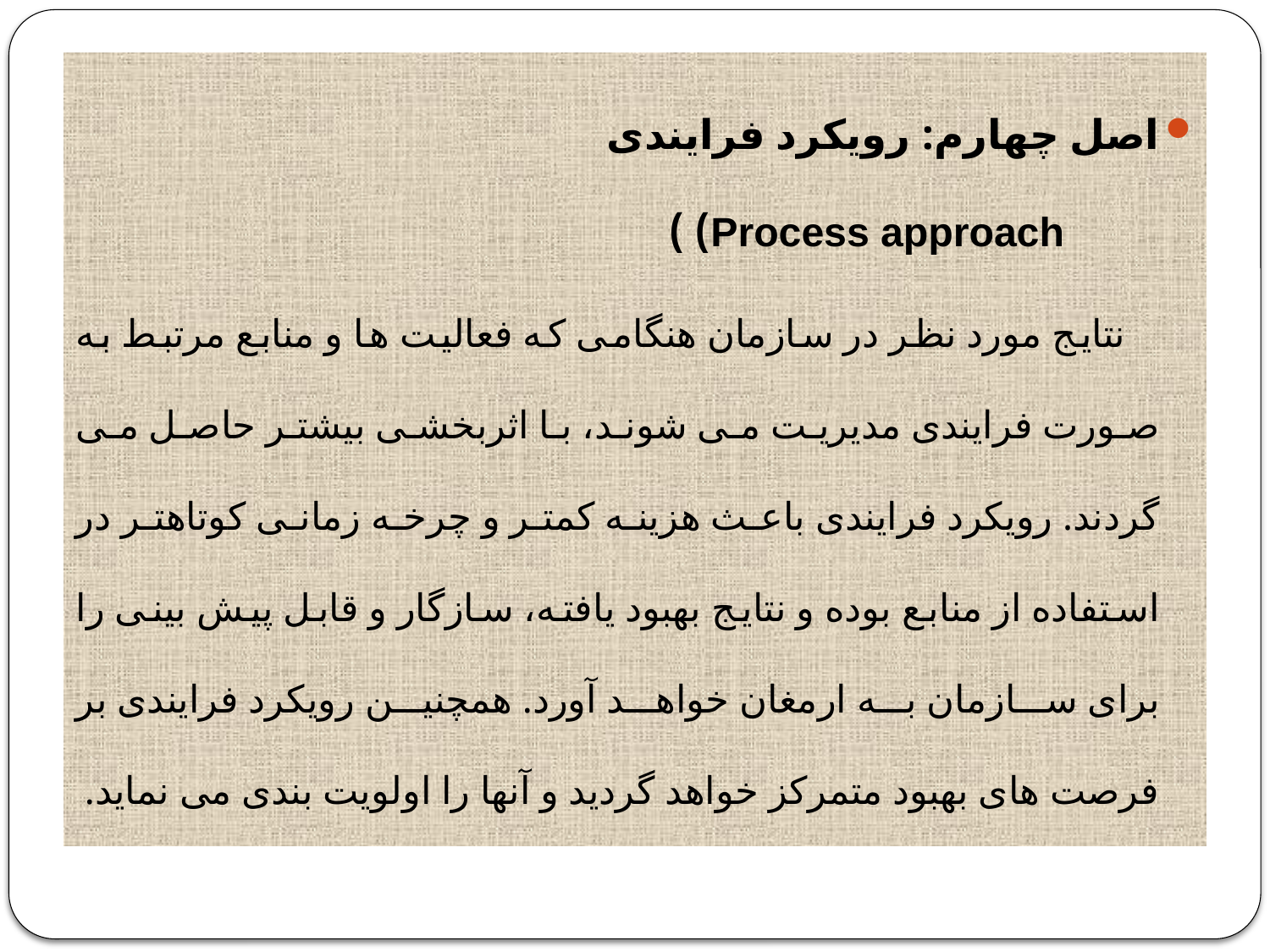

اصل چهارم: رویكرد فرایندی                                                            Process approach) )
     نتایج مورد نظر در سازمان هنگامی كه فعالیت ها و منابع مرتبط به صورت فرایندی مدیریت می شوند،‌ با اثربخشی بیشتر حاصل می گردند. رویكرد فرایندی باعث هزینه كمتر و چرخه زمانی كوتاهتر در استفاده از منابع بوده و نتایج بهبود یافته،‌ سازگار و قابل پیش بینی را برای سازمان به ارمغان خواهد آورد. همچنین رویكرد فرایندی بر فرصت های بهبود متمركز خواهد گردید و آنها را اولویت بندی می نماید.